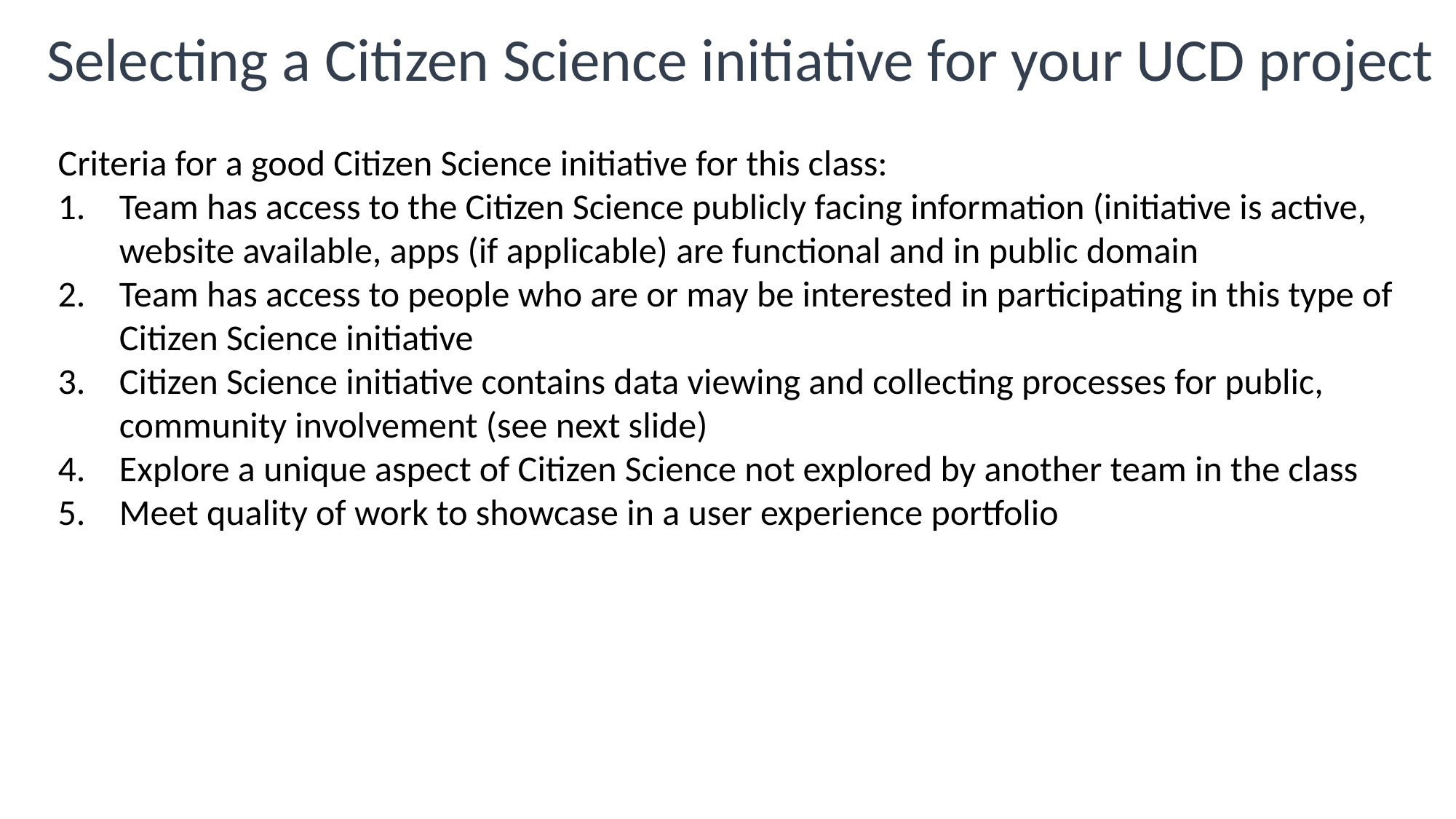

Selecting a Citizen Science initiative for your UCD project
Criteria for a good Citizen Science initiative for this class:
Team has access to the Citizen Science publicly facing information (initiative is active, website available, apps (if applicable) are functional and in public domain
Team has access to people who are or may be interested in participating in this type of Citizen Science initiative
Citizen Science initiative contains data viewing and collecting processes for public, community involvement (see next slide)
Explore a unique aspect of Citizen Science not explored by another team in the class
Meet quality of work to showcase in a user experience portfolio